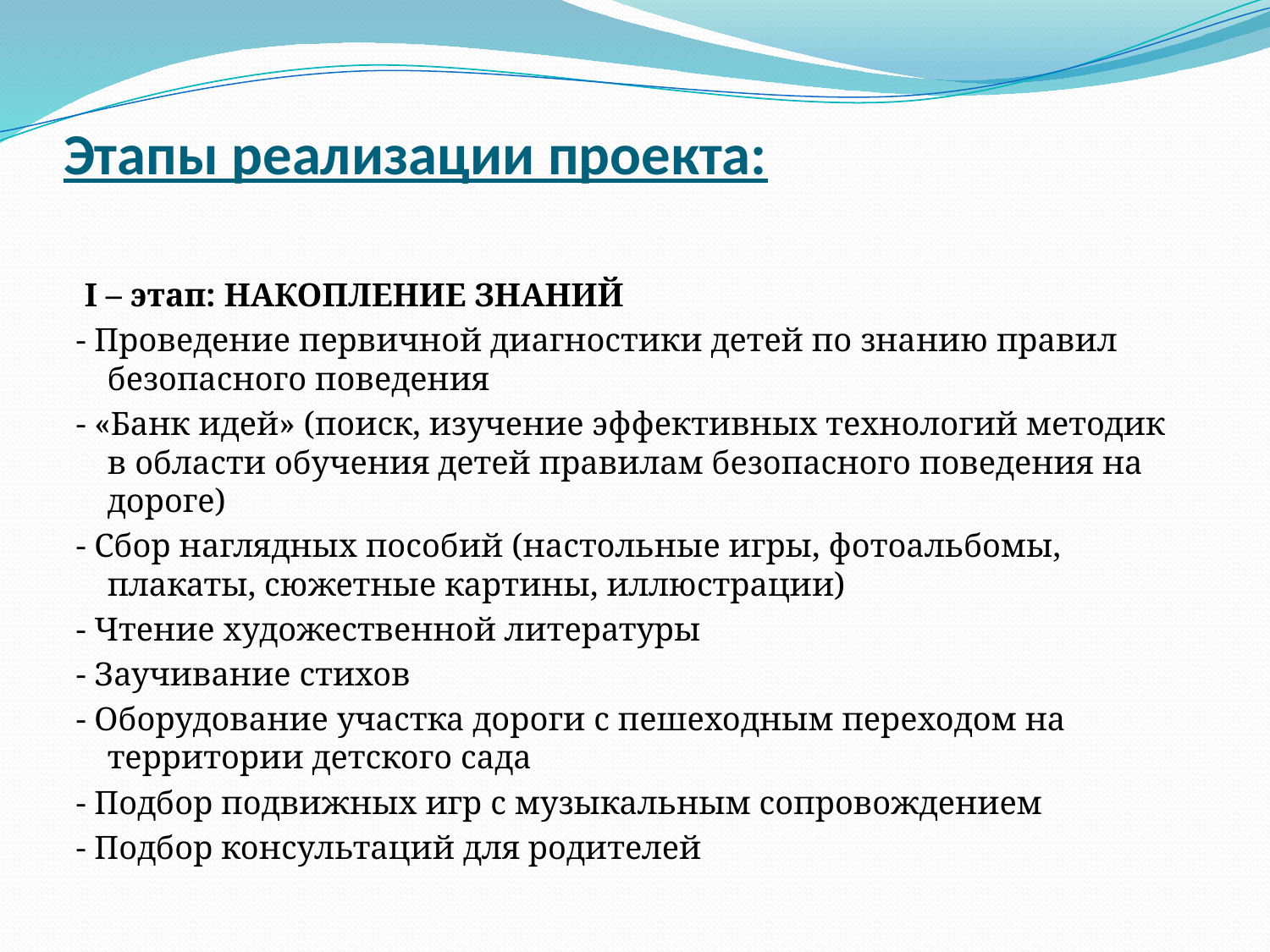

# Этапы реализации проекта:
 I – этап: НАКОПЛЕНИЕ ЗНАНИЙ
- Проведение первичной диагностики детей по знанию правил безопасного поведения
- «Банк идей» (поиск, изучение эффективных технологий методик в области обучения детей правилам безопасного поведения на дороге)
- Сбор наглядных пособий (настольные игры, фотоальбомы, плакаты, сюжетные картины, иллюстрации)
- Чтение художественной литературы
- Заучивание стихов
- Оборудование участка дороги с пешеходным переходом на территории детского сада
- Подбор подвижных игр с музыкальным сопровождением
- Подбор консультаций для родителей